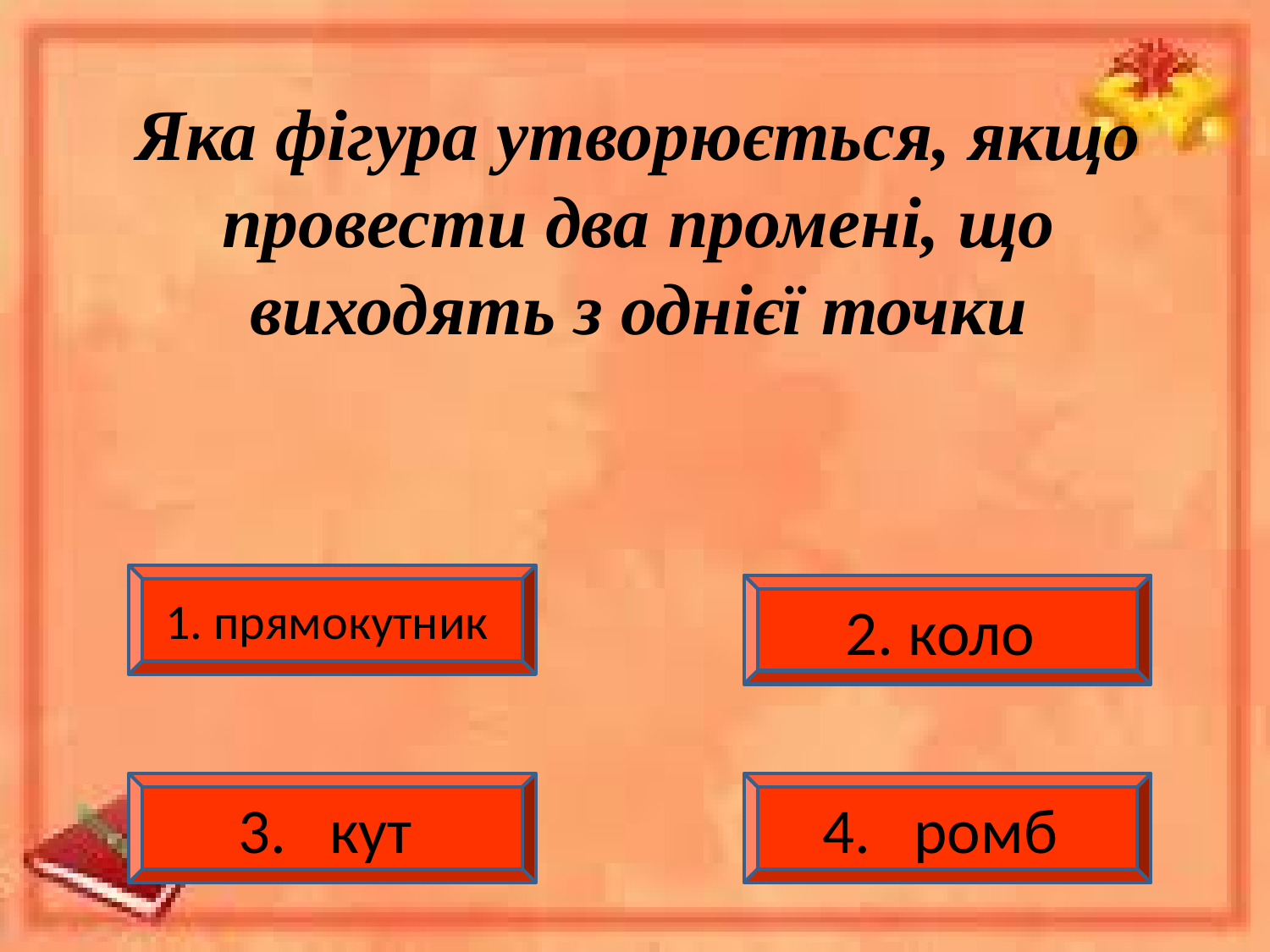

# Яка фігура утворюється, якщо провести два промені, що виходять з однієї точки
1. прямокутник
2. коло
3.   кут
4.   ромб